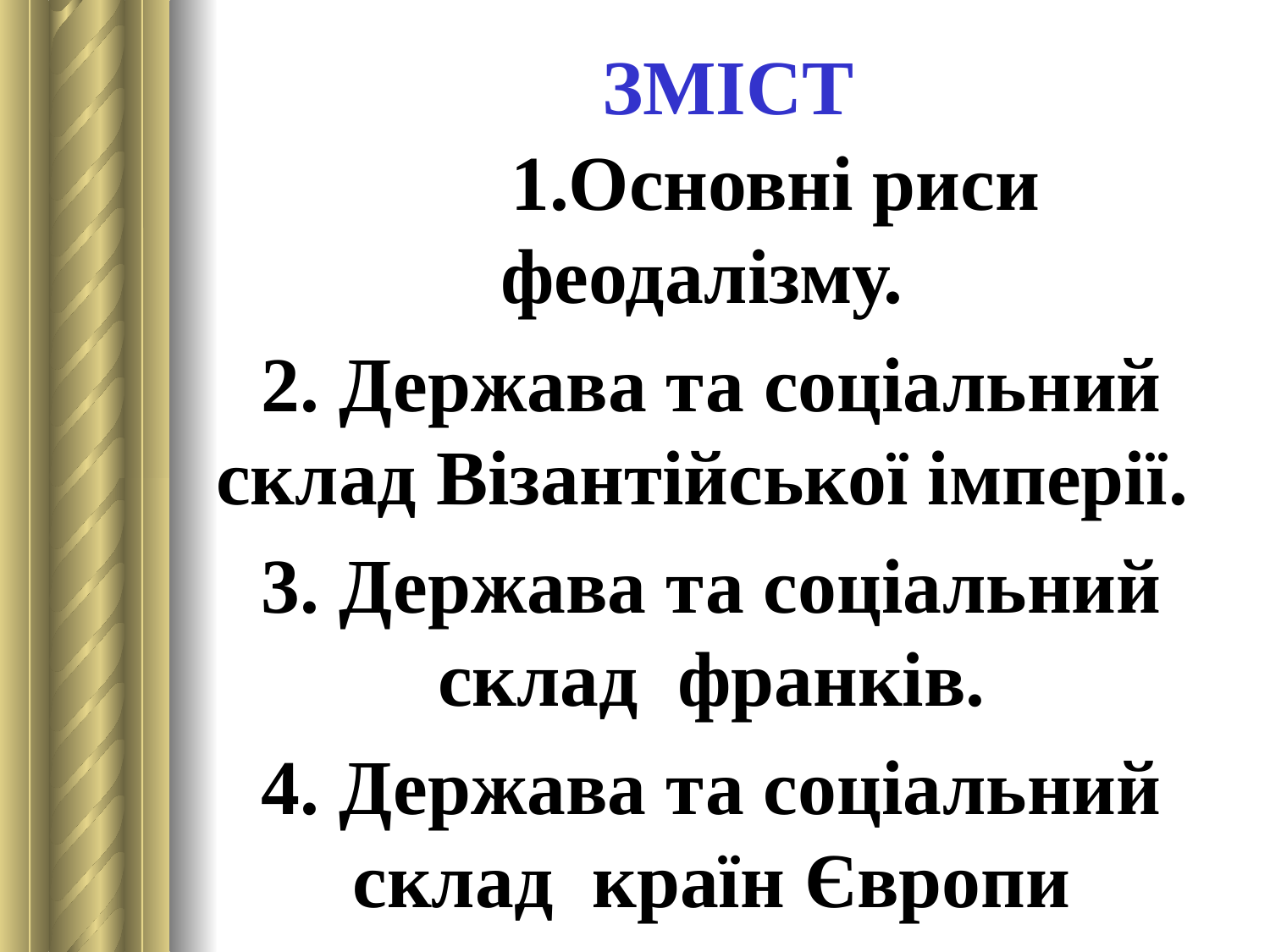

# ЗМІСТ
	1.Основні риси феодалізму.
2. Держава та соціальний склад Візантійської імперії.
3. Держава та соціальний склад  франків.
4. Держава та соціальний склад  країн Європи